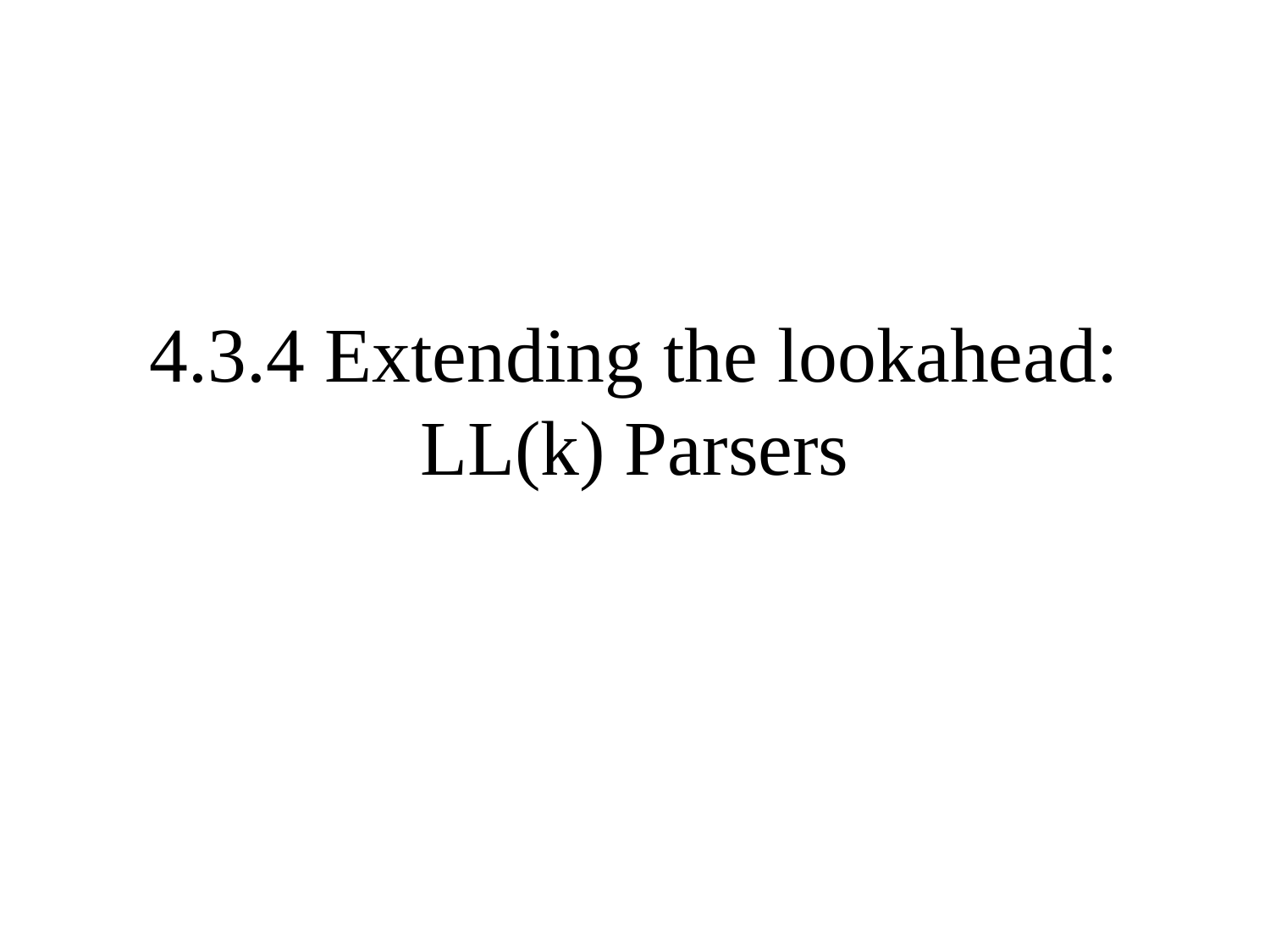

# 4.3.4 Extending the lookahead: LL(k) Parsers